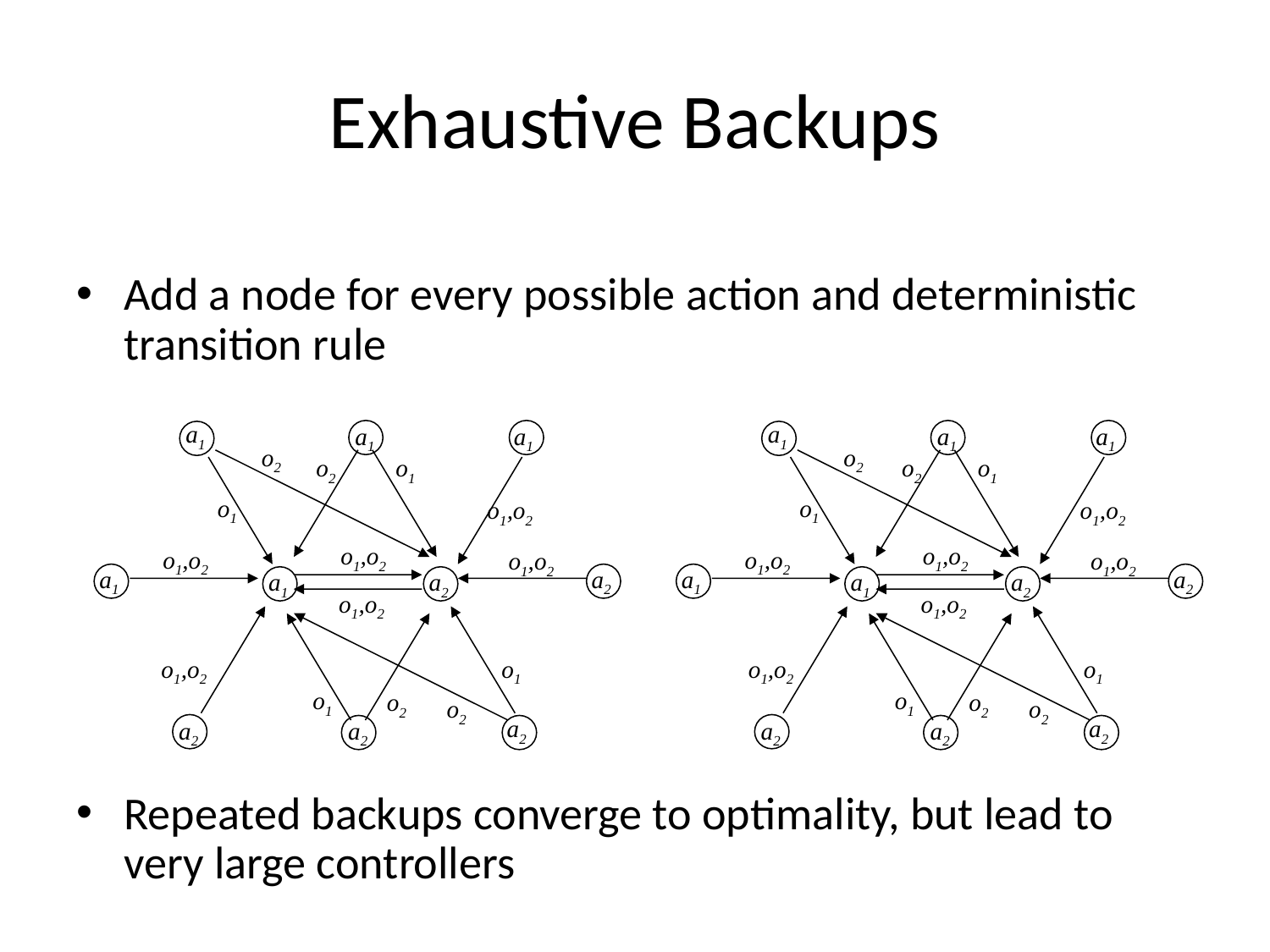

# Exhaustive Backups
Add a node for every possible action and deterministic transition rule

Repeated backups converge to optimality, but lead to very large controllers
a1
a1
a1

o2
o2
o1

o1
o1,o2
o1,o2
o1,o2
a1
a2

o1,o2
o1
o1
o2
o2
a2
a2
a2

a1
a1
a1

o2
o2
o1

o1
o1,o2
o1,o2
o1,o2
a1
a2

o1,o2
o1
o1
o2
o2
a2
a2
a2

o1,o2
a1
a2

o1,o2

o1,o2
a1
a2

o1,o2